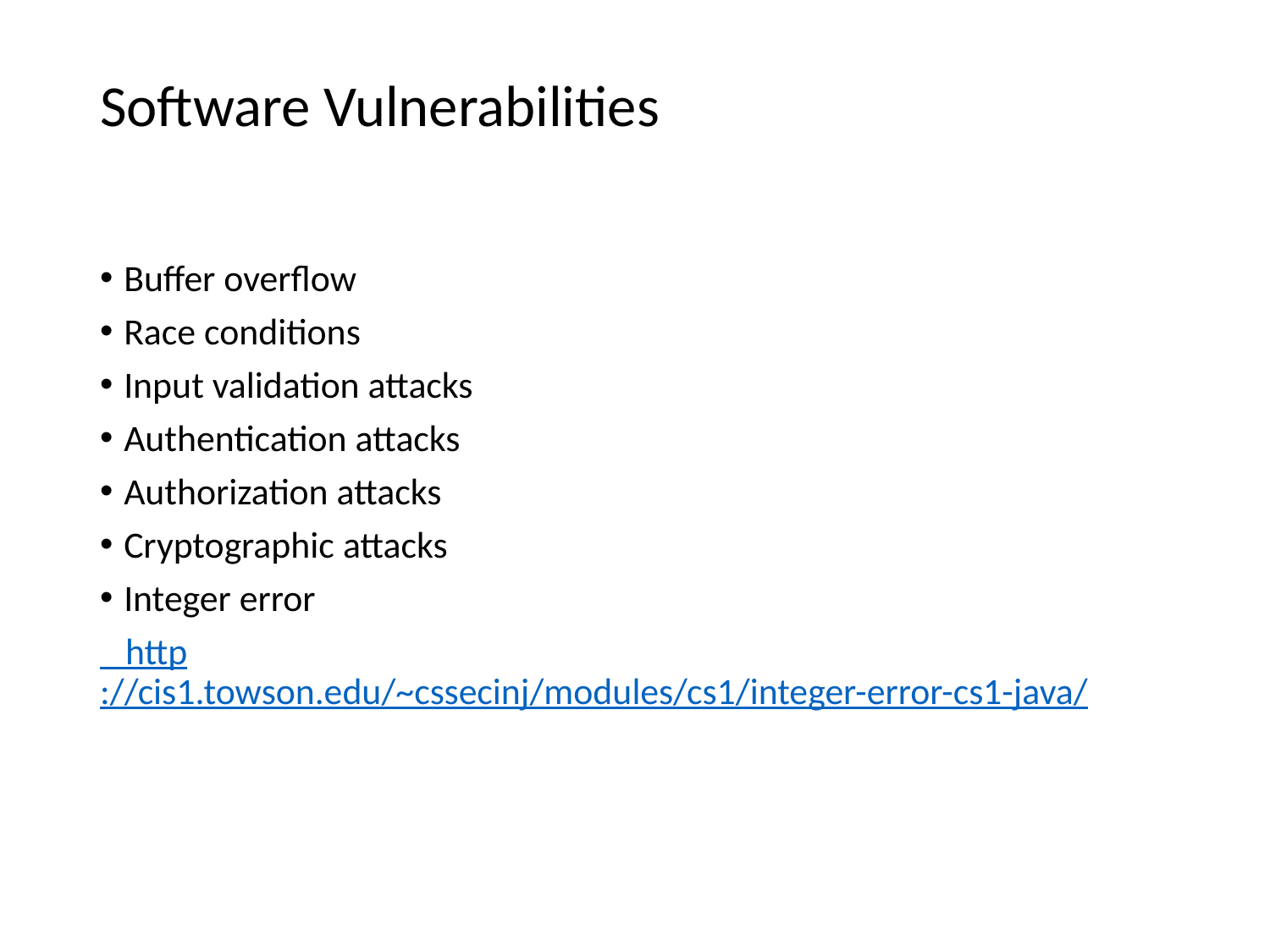

# Software Vulnerabilities
Buffer overflow
Race conditions
Input validation attacks
Authentication attacks
Authorization attacks
Cryptographic attacks
Integer error
   http://cis1.towson.edu/~cssecinj/modules/cs1/integer-error-cs1-java/